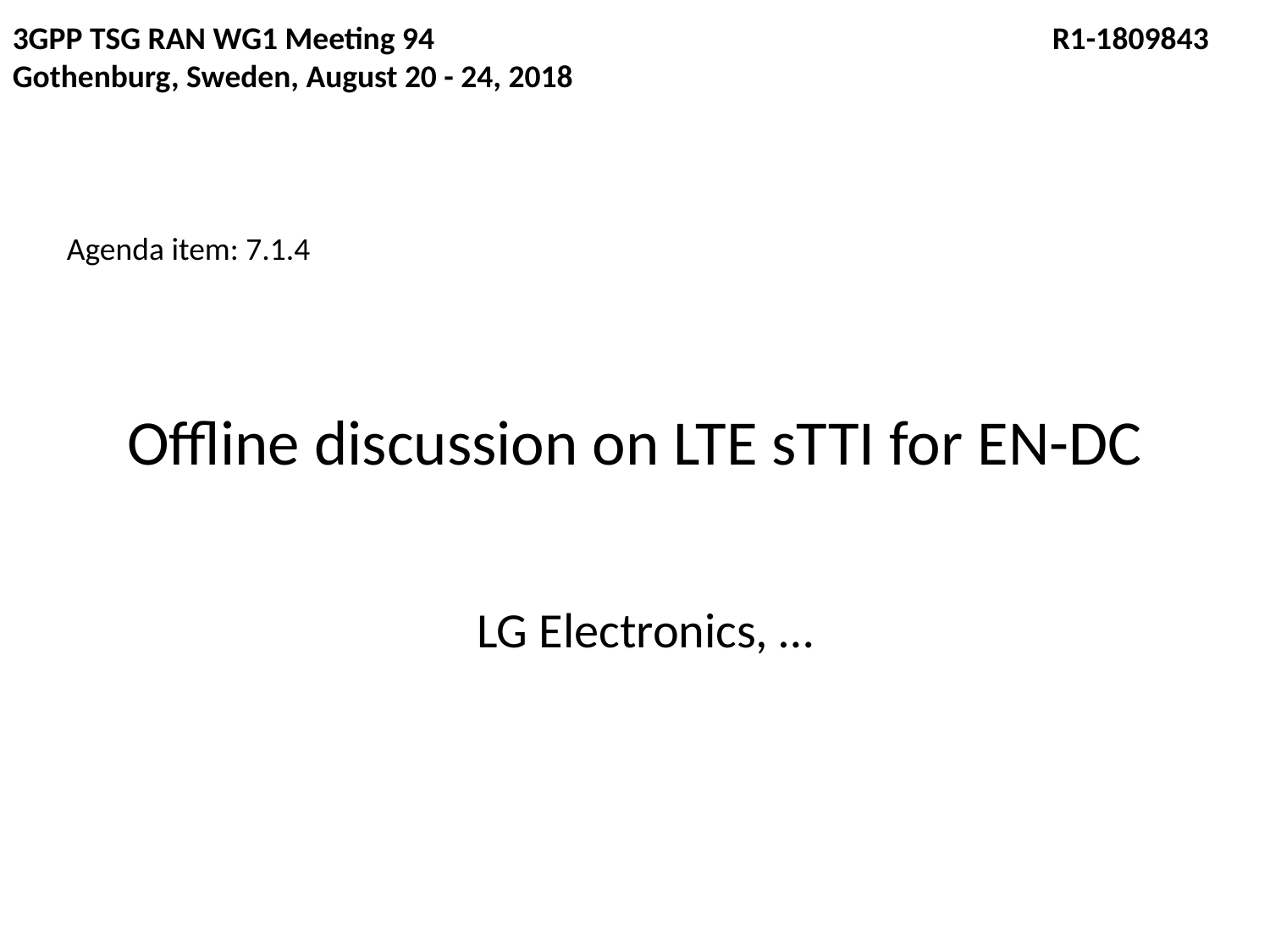

3GPP TSG RAN WG1 Meeting 94				                     R1-1809843
Gothenburg, Sweden, August 20 - 24, 2018
Agenda item: 7.1.4
# Offline discussion on LTE sTTI for EN-DC
LG Electronics, …